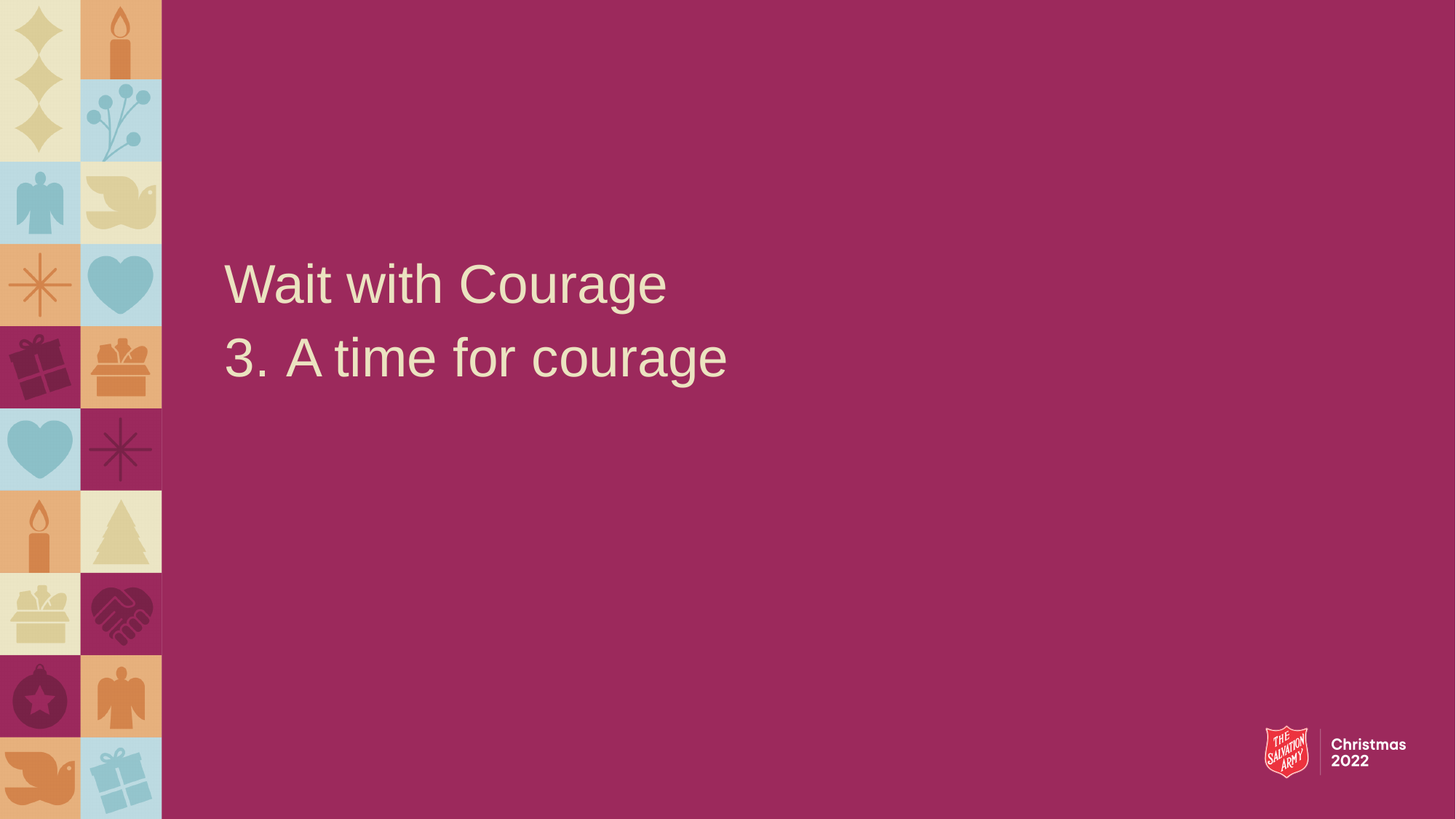

Wait with Courage
A time for courage